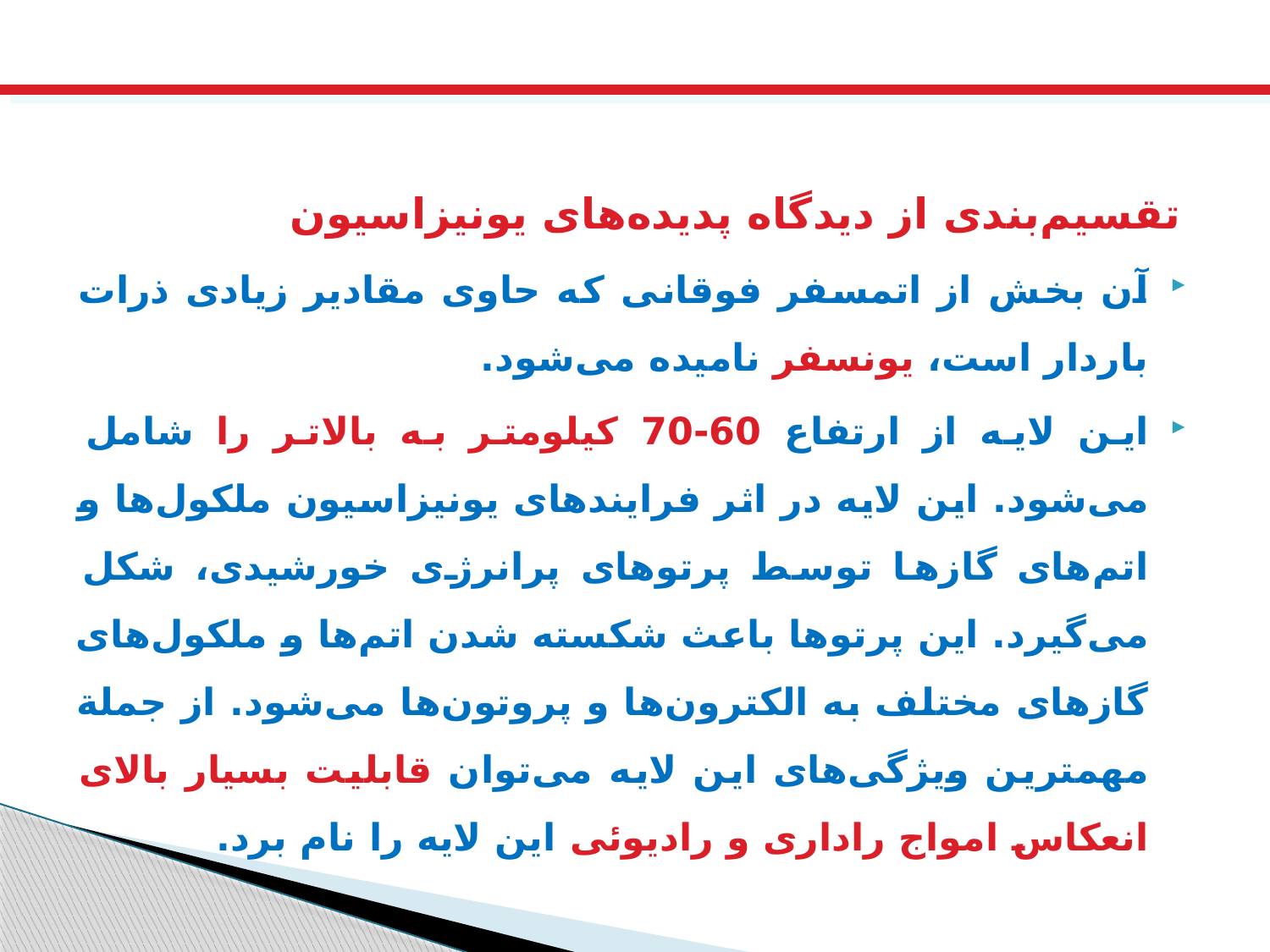

تقسیم‌بندی از دیدگاه پدیده‌های یونیزاسیون
آن بخش از اتمسفر فوقانی كه حاوی مقادیر زیادی ذرات باردار است، یونسفر نامیده می‌شود.
این لایه از ارتفاع 60-70 كیلومتر به بالاتر را شامل می‌شود. این لایه در اثر فرایندهای یونیزاسیون ملكول‌ها و اتم‌های گازها توسط پرتوهای پرانرژی خورشیدی، شكل می‌گیرد. این پرتوها باعث شكسته شدن اتم‌ها و ملكول‌های گازهای مختلف به الكترون‌ها و پروتون‌ها می‌شود. از جملة مهمترین ویژگی‌های این لایه می‌توان قابلیت بسیار بالای انعكاس امواج راداری و رادیوئی این لایه را نام برد.